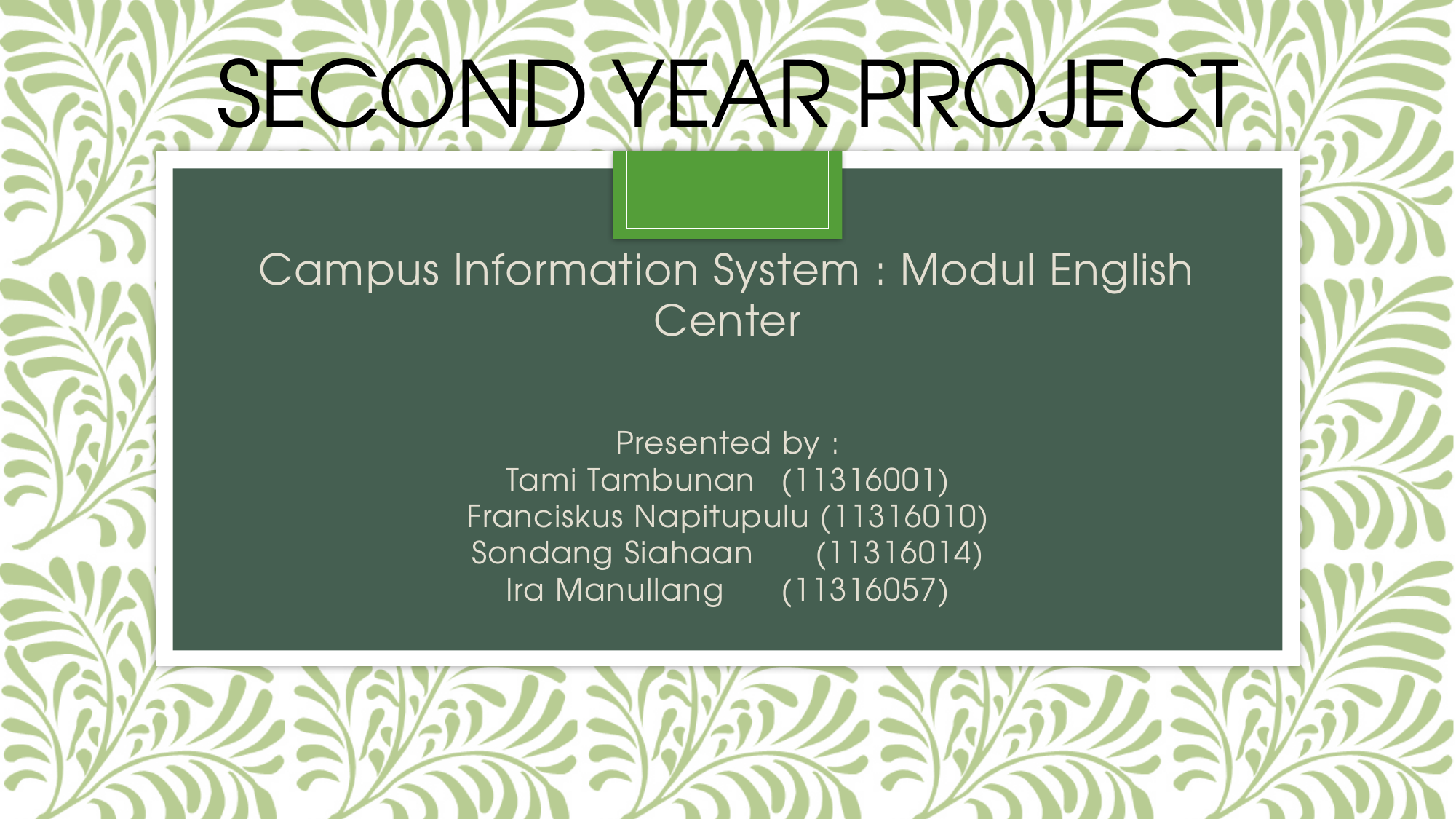

# SECOND YEAR PROJECT
Campus Information System : Modul English Center

Presented by :
Tami Tambunan		(11316001)
Franciskus Napitupulu (11316010)
Sondang Siahaan 	(11316014)
Ira Manullang 		(11316057)